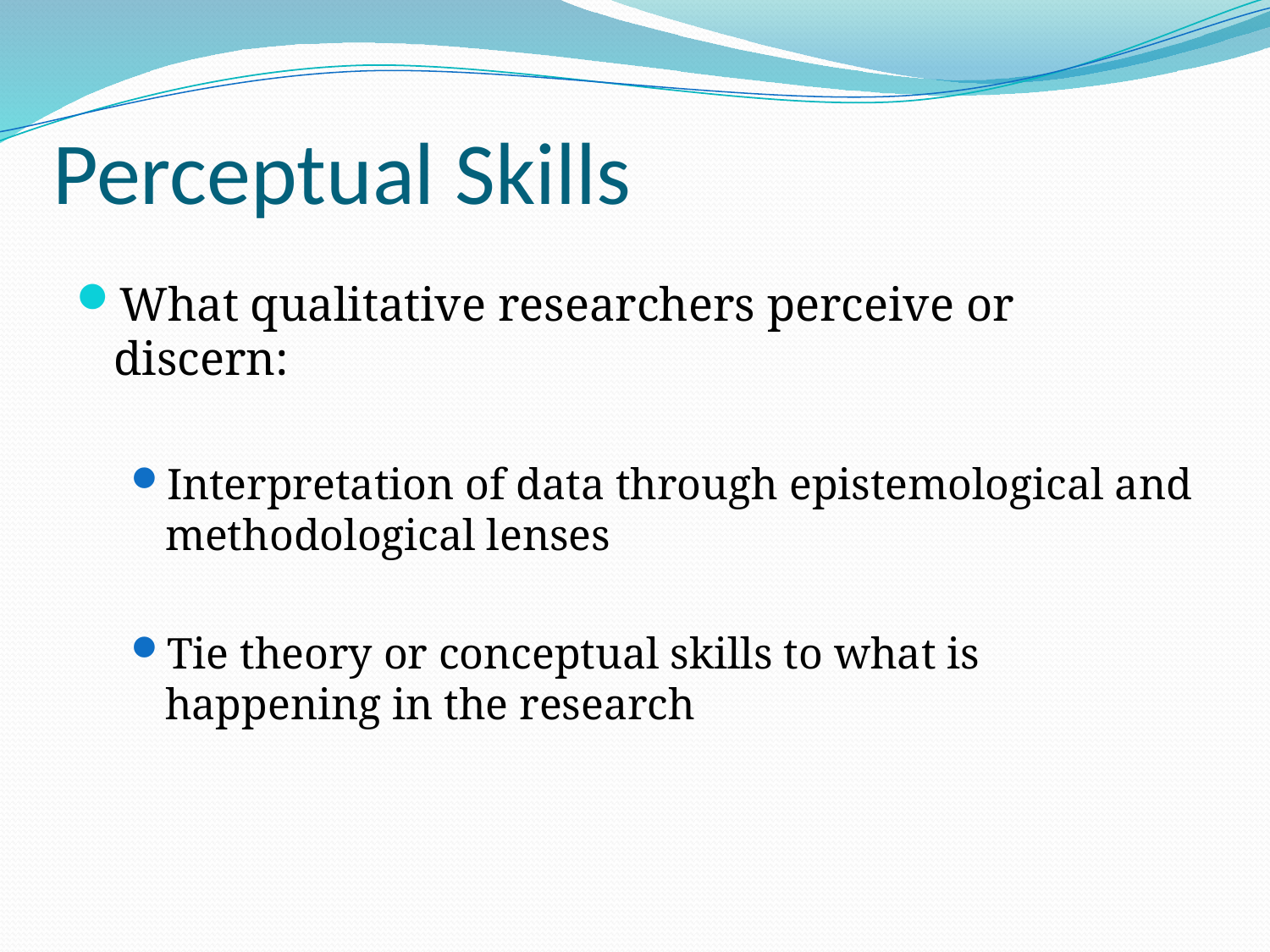

# Perceptual Skills
What qualitative researchers perceive or discern:

Interpretation of data through epistemological and methodological lenses

Tie theory or conceptual skills to what is happening in the research